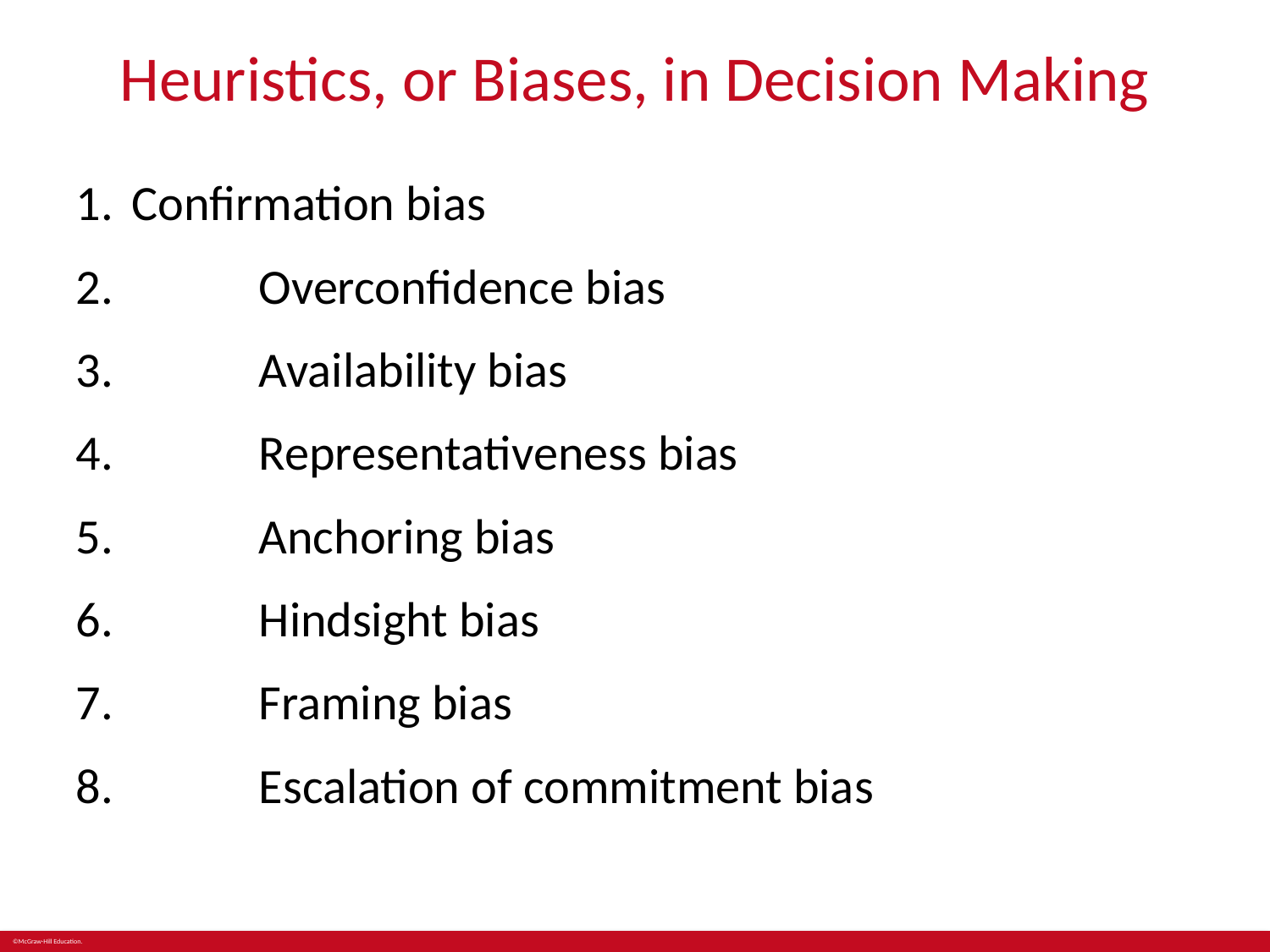

# Heuristics, or Biases, in Decision Making
Confirmation bias
	Overconfidence bias
	Availability bias
	Representativeness bias
	Anchoring bias
	Hindsight bias
	Framing bias
	Escalation of commitment bias